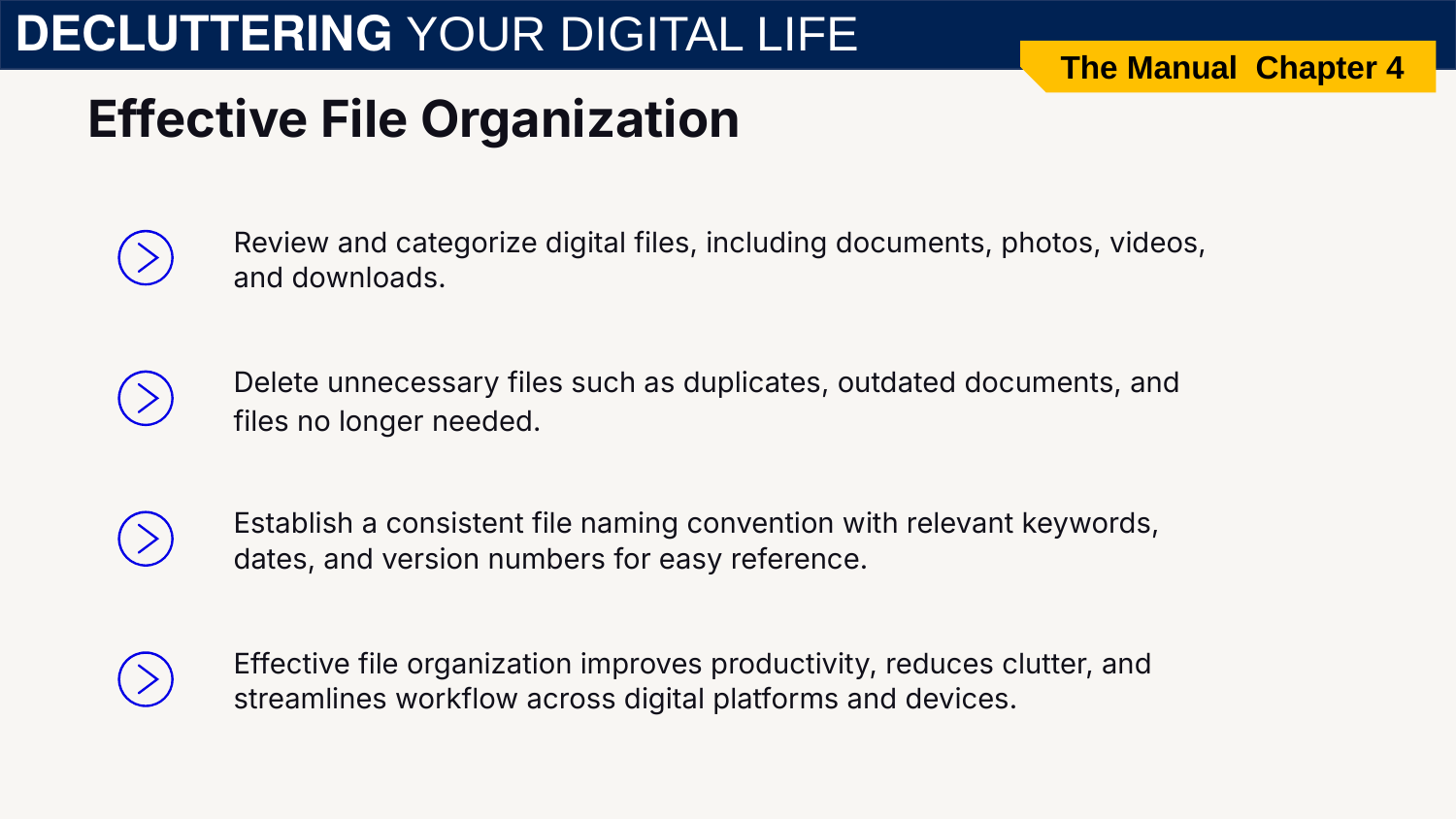

DECLUTTERING YOUR DIGITAL LIFE
The Manual  Chapter 4

# Effective File Organization
Review and categorize digital files, including documents, photos, videos, and downloads.

Delete unnecessary files such as duplicates, outdated documents, and files no longer needed.

Establish a consistent file naming convention with relevant keywords, dates, and version numbers for easy reference.

Effective file organization improves productivity, reduces clutter, and streamlines workflow across digital platforms and devices.